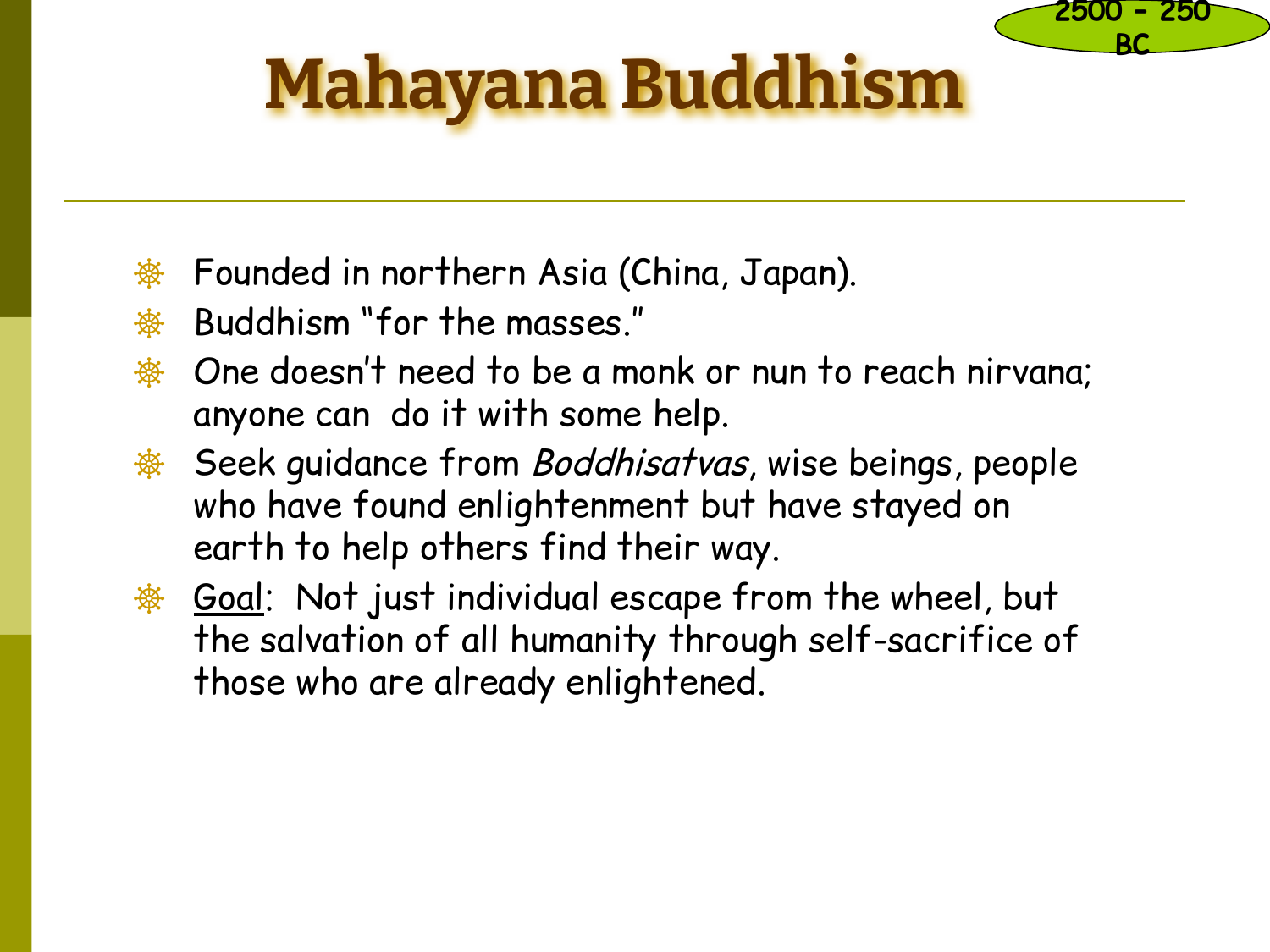

2500 – 250 BC
Mahayana Buddhism
Founded in northern Asia (China, Japan).
Buddhism “for the masses.”
One doesn’t need to be a monk or nun to reach nirvana; anyone can  do it with some help.
Seek guidance from Boddhisatvas, wise beings, people who have found enlightenment but have stayed on earth to help others find their way.
Goal:  Not just individual escape from the wheel, but the salvation of all humanity through self-sacrifice of those who are already enlightened.d few.